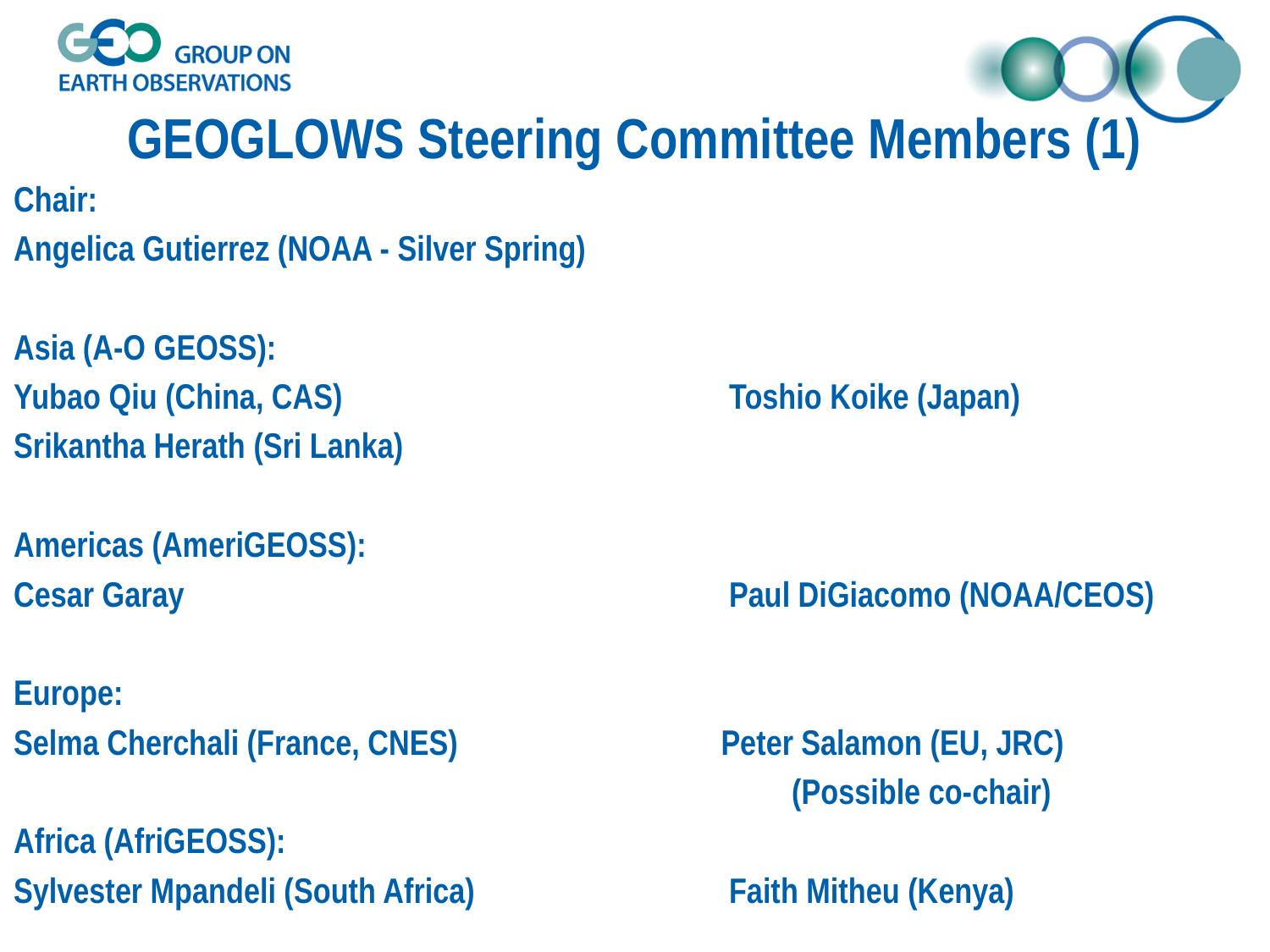

# GEOGLOWS Steering Committee Members (1)
Chair:
Angelica Gutierrez (NOAA - Silver Spring)

Asia (A-O GEOSS):
Yubao Qiu (China, CAS)			          Toshio Koike (Japan)
Srikantha Herath (Sri Lanka)

Americas (AmeriGEOSS):
Cesar Garay   				          Paul DiGiacomo (NOAA/CEOS)

Europe:
Selma Cherchali (France, CNES)		         Peter Salamon (EU, JRC)
						  (Possible co-chair)
Africa (AfriGEOSS):
Sylvester Mpandeli (South Africa) 		          Faith Mitheu (Kenya)